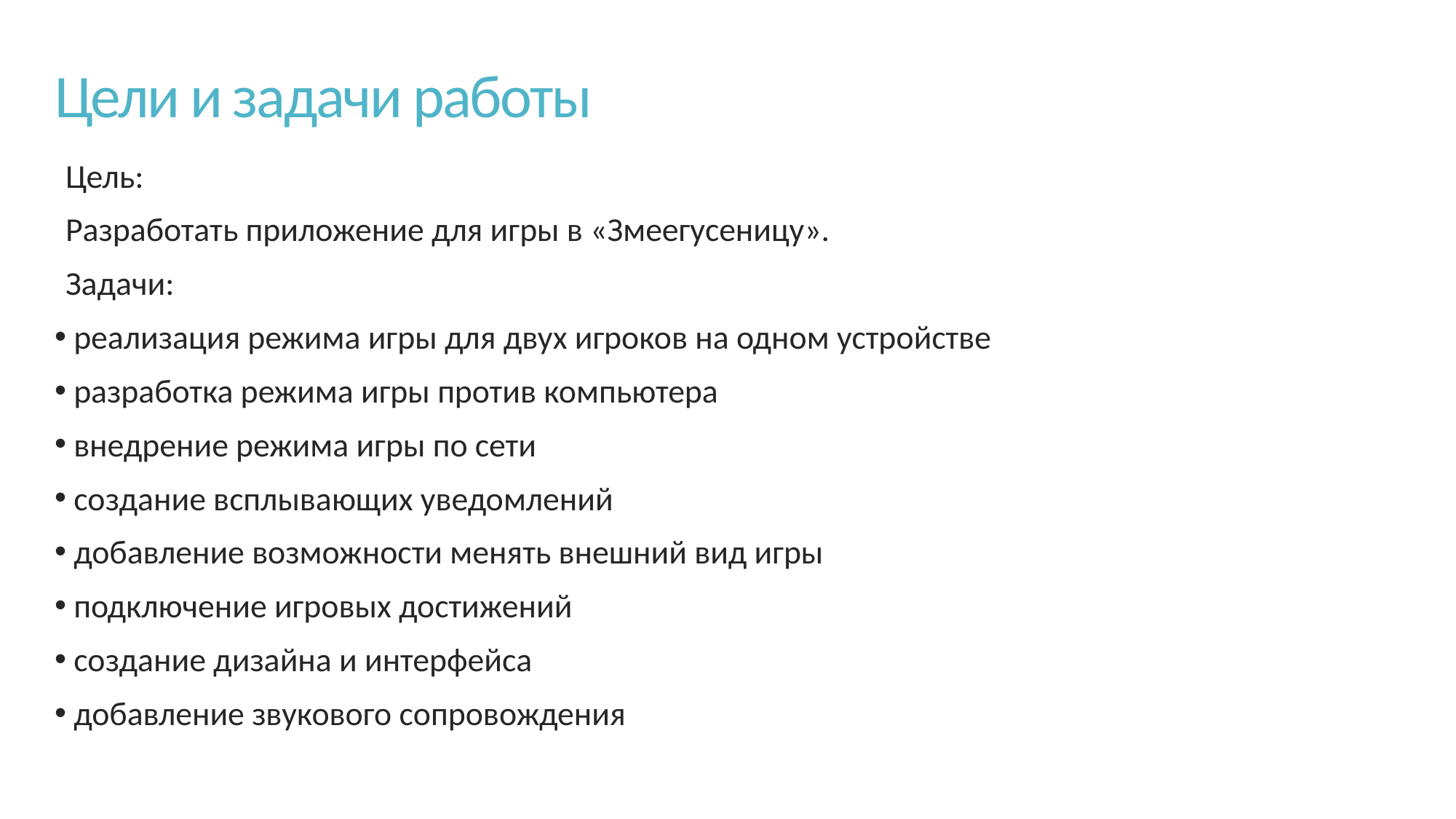

# Цели и задачи работы
Цель:
Разработать приложение для игры в «Змеегусеницу».
Задачи:
 реализация режима игры для двух игроков на одном устройстве
 разработка режима игры против компьютера
 внедрение режима игры по сети
 создание всплывающих уведомлений
 добавление возможности менять внешний вид игры
 подключение игровых достижений
 создание дизайна и интерфейса
 добавление звукового сопровождения